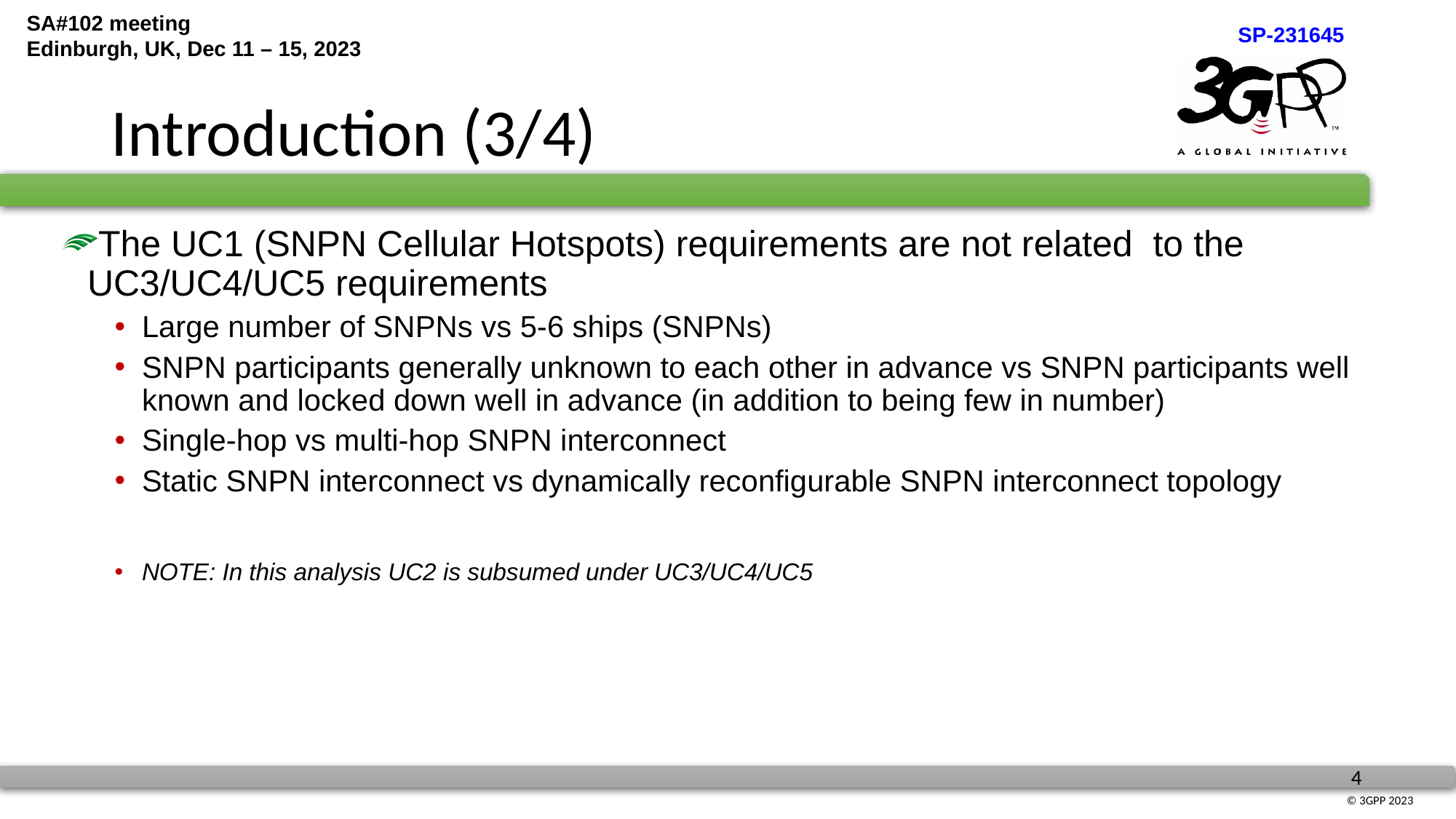

# Introduction (3/4)
The UC1 (SNPN Cellular Hotspots) requirements are not related  to the UC3/UC4/UC5 requirements
Large number of SNPNs vs 5-6 ships (SNPNs)
SNPN participants generally unknown to each other in advance vs SNPN participants well known and locked down well in advance (in addition to being few in number)
Single-hop vs multi-hop SNPN interconnect
Static SNPN interconnect vs dynamically reconfigurable SNPN interconnect topology

NOTE: In this analysis UC2 is subsumed under UC3/UC4/UC5